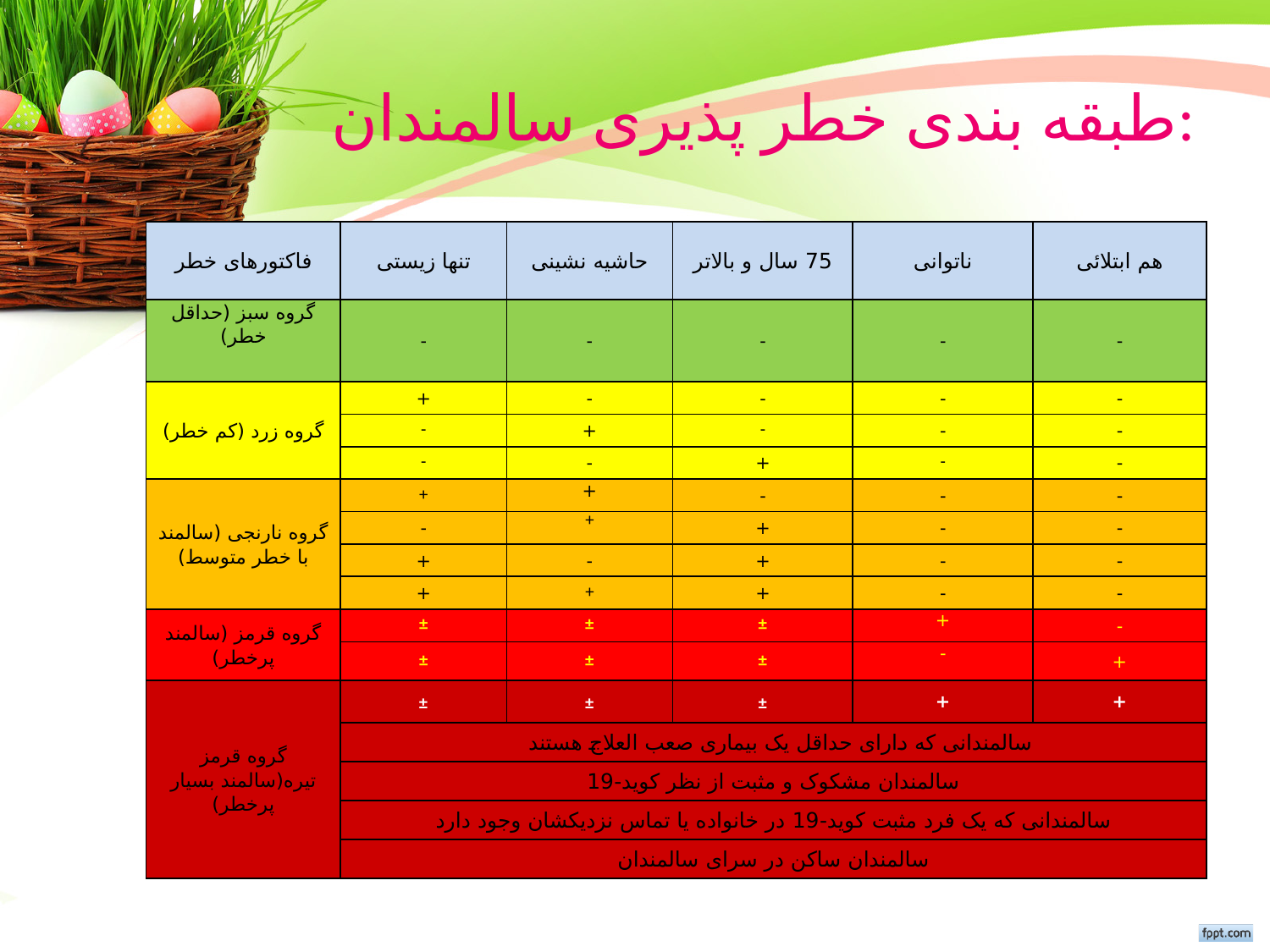

# طبقه بندی خطر پذیری سالمندان:
| فاکتورهای خطر | تنها زیستی | حاشیه نشینی | 75 سال و بالاتر | ناتوانی | هم ابتلائی |
| --- | --- | --- | --- | --- | --- |
| گروه سبز (حداقل خطر) | - | - | - | - | - |
| گروه زرد (کم خطر) | + | - | - | - | - |
|  | - | + | - | - | - |
|  | - | - | + | - | - |
| گروه نارنجی (سالمند با خطر متوسط) | + | + | - | - | - |
|  | - | + | + | - | - |
|  | + | - | + | - | - |
|  | + | + | + | - | - |
| گروه قرمز (سالمند پرخطر) | ± | ± | ± | + | - |
|  | ± | ± | ± | - | + |
| گروه قرمز تیره(سالمند بسیار پرخطر) | ± | ± | ± | + | + |
|  | سالمندانی که دارای حداقل یک بیماری صعب العلاج هستند |  |  |  |  |
|  | سالمندان مشکوک و مثبت از نظر کوید-19 |  |  |  |  |
|  | سالمندانی که یک فرد مثبت کوید-19 در خانواده یا تماس نزدیکشان وجود دارد |  |  |  |  |
|  | سالمندان ساکن در سرای سالمندان |  |  |  |  |